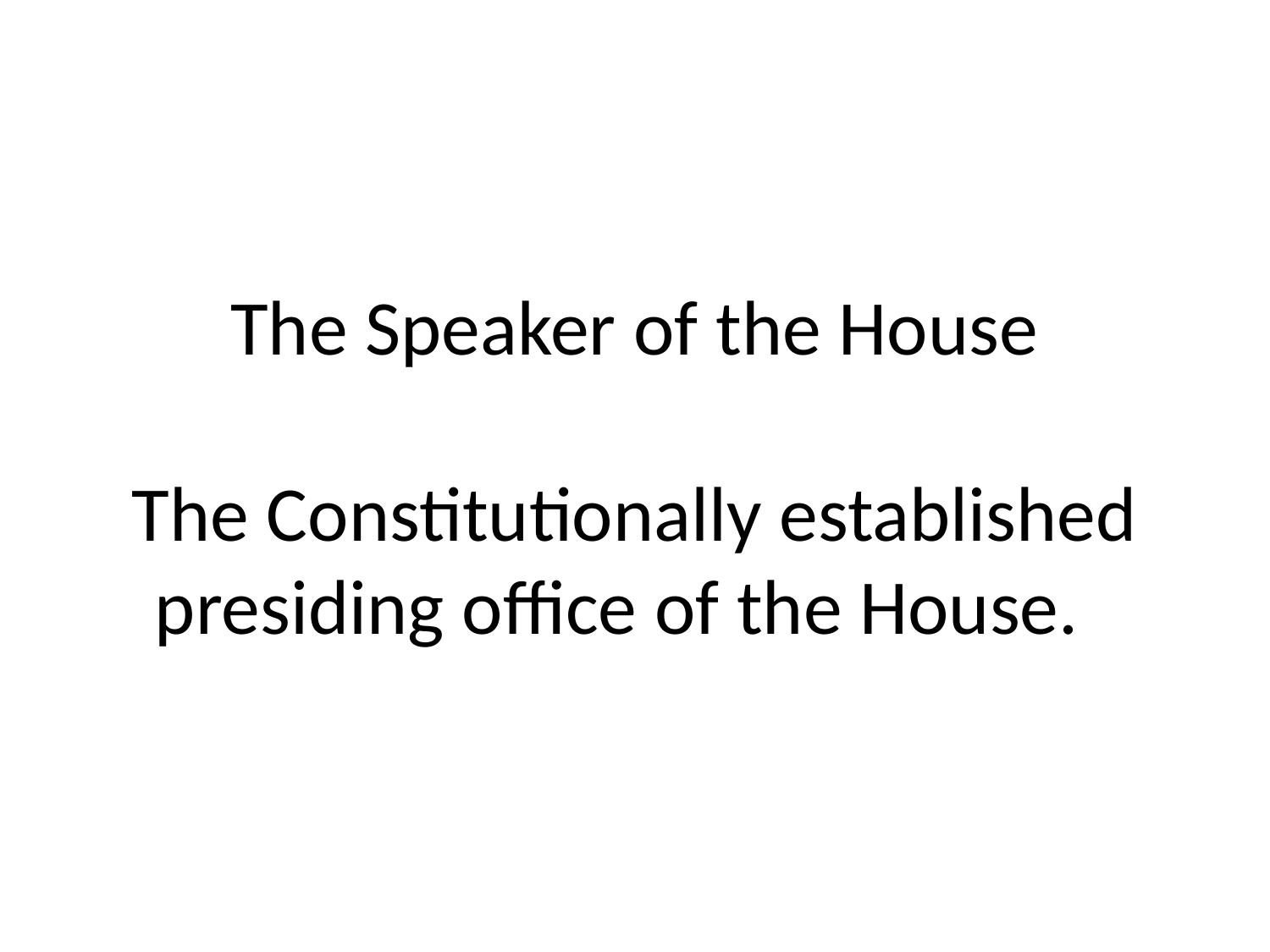

# The Speaker of the House The Constitutionally established presiding office of the House.